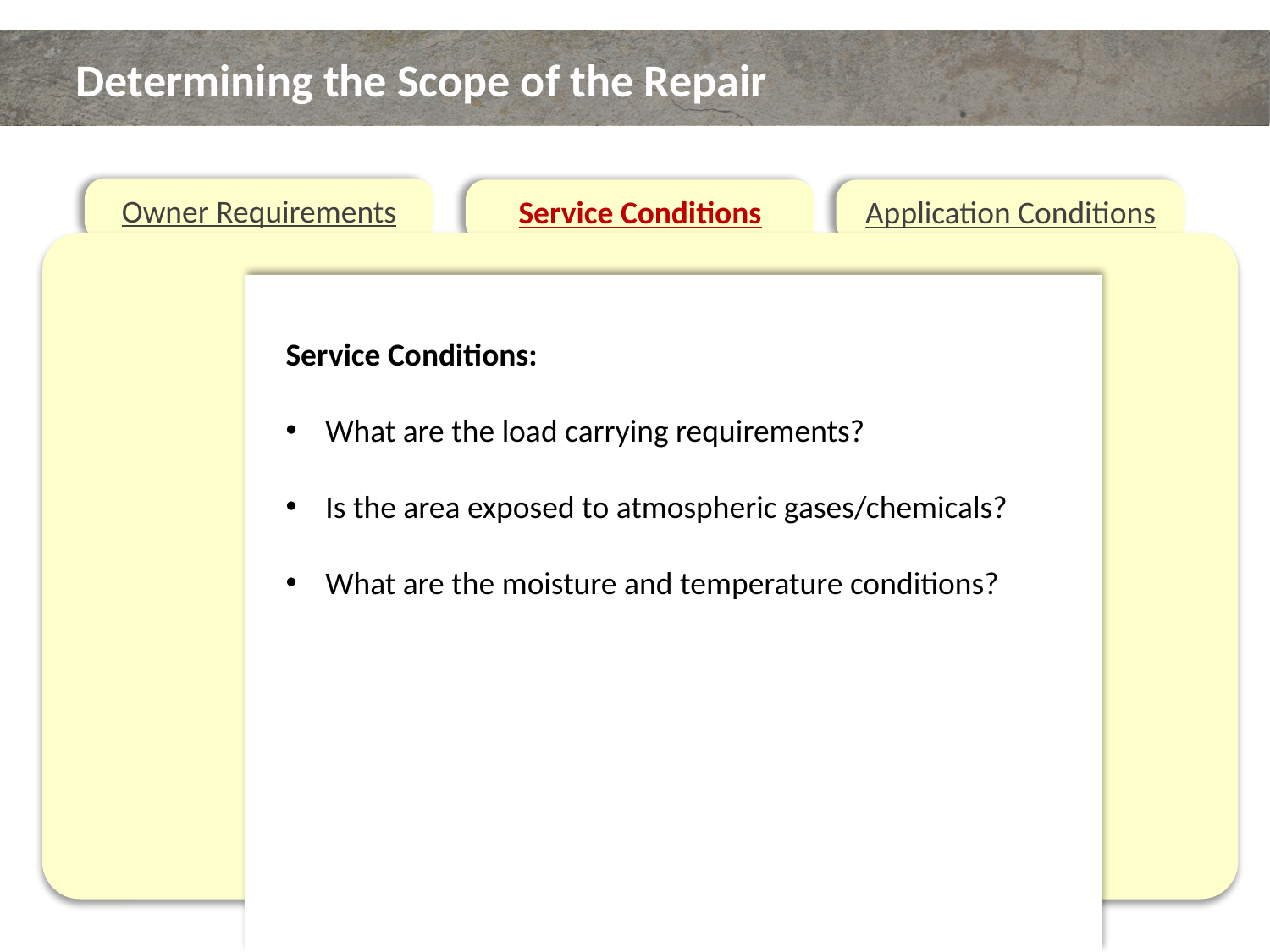

# Determining the Scope of the Repair
Owner Requirements
Service Conditions
Application Conditions

Service Conditions:

What are the load carrying requirements?

Is the area exposed to atmospheric gases/chemicals?

What are the moisture and temperature conditions?